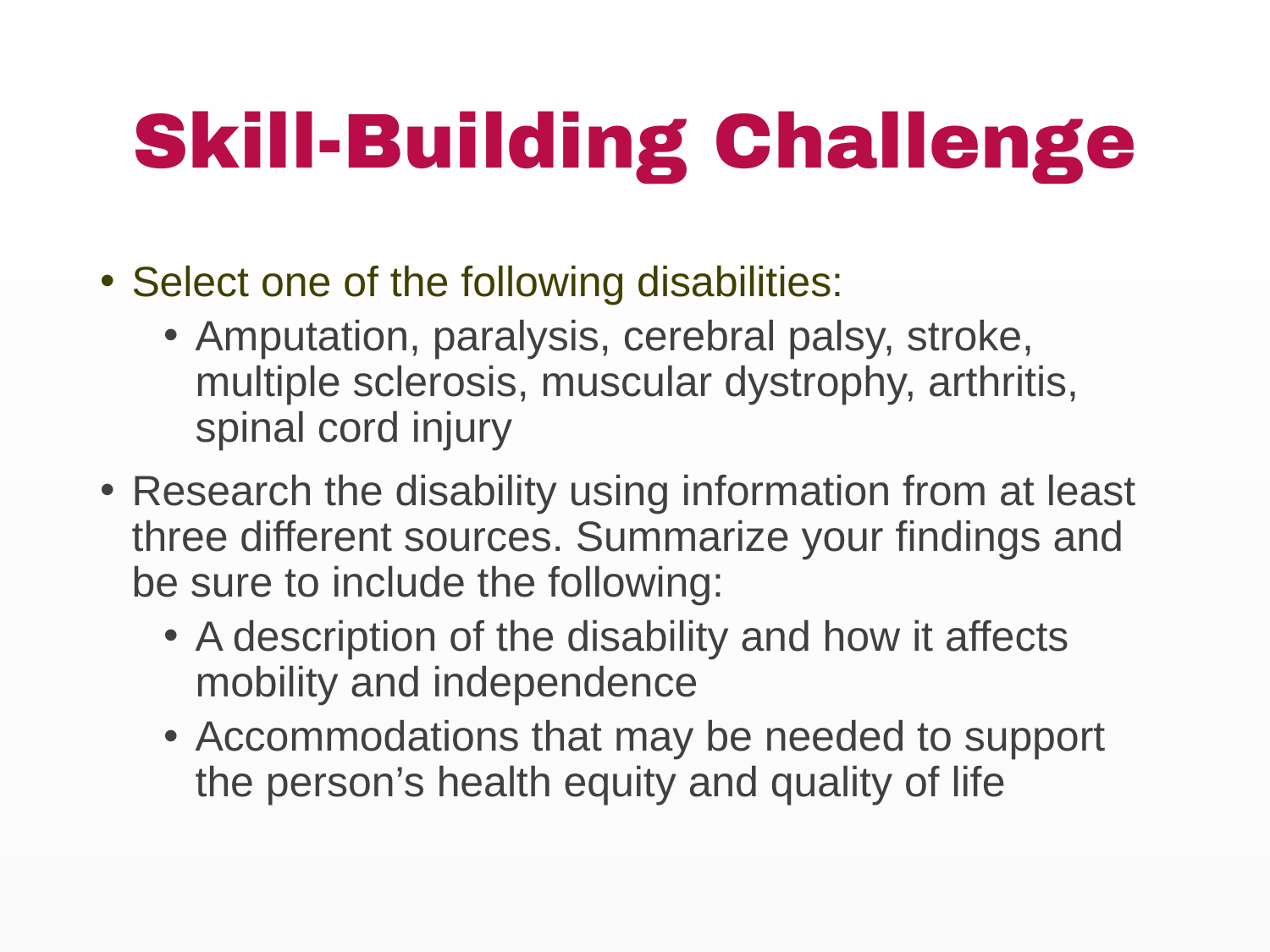

# Skill-Building Challenge
Select one of the following disabilities:
Amputation, paralysis, cerebral palsy, stroke, multiple sclerosis, muscular dystrophy, arthritis, spinal cord injury
Research the disability using information from at least three different sources. Summarize your findings and be sure to include the following:
A description of the disability and how it affects mobility and independence
Accommodations that may be needed to support the person’s health equity and quality of life